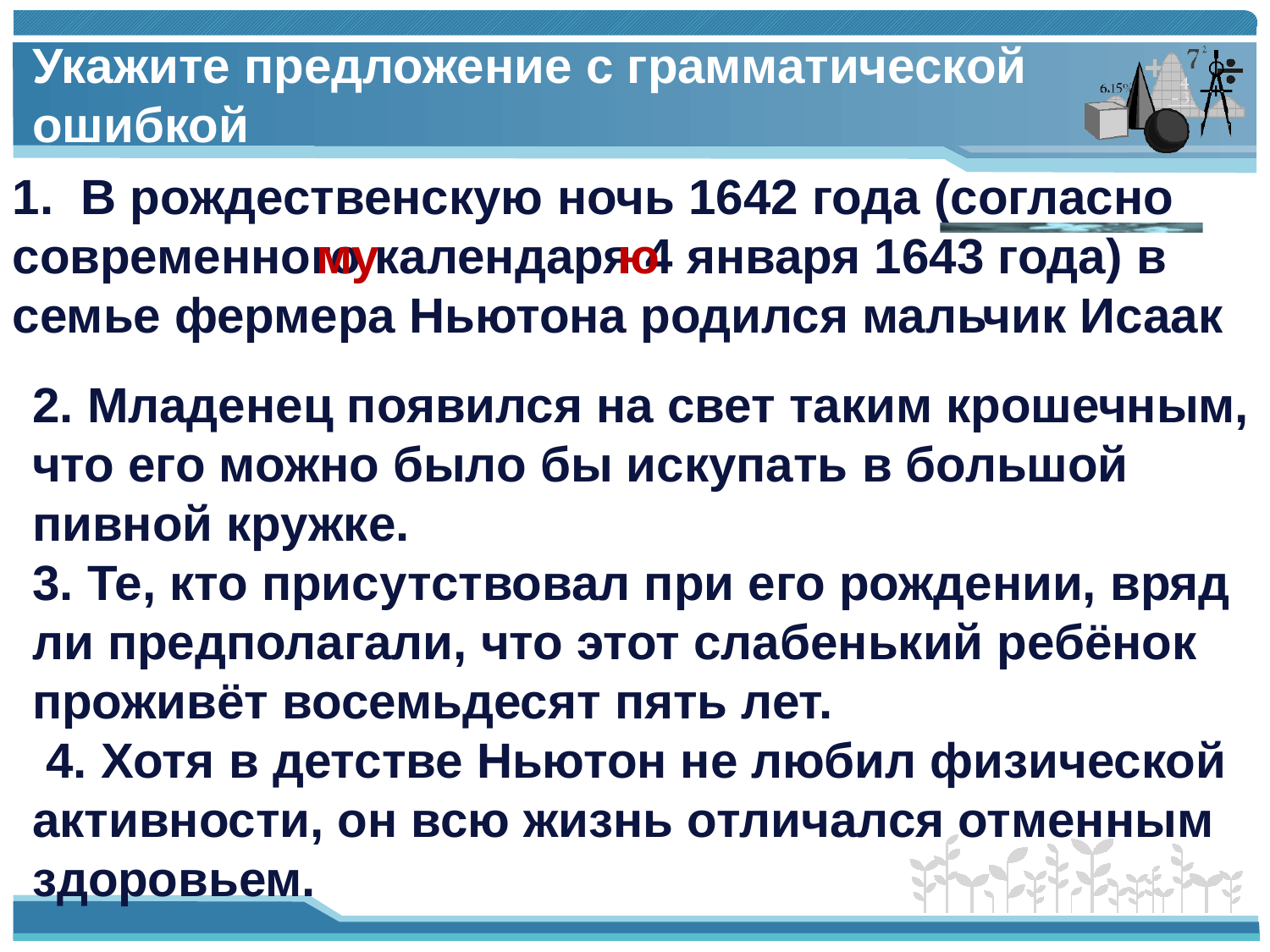

Укажите предложение с грамматической ошибкой

1.  В рождественскую ночь 1642 года (согласно современного календаря 4 января 1643 года) в семье фермера Ньютона родился мальчик Исаак

му
ю
2. Младенец появился на свет таким крошечным, что его можно было бы искупать в большой пивной кружке.
3. Те, кто присутствовал при его рождении, вряд ли предполагали, что этот слабенький ребёнок проживёт восемьдесят пять лет.
 4. Хотя в детстве Ньютон не любил физической активности, он всю жизнь отличался отменным здоровьем.
#